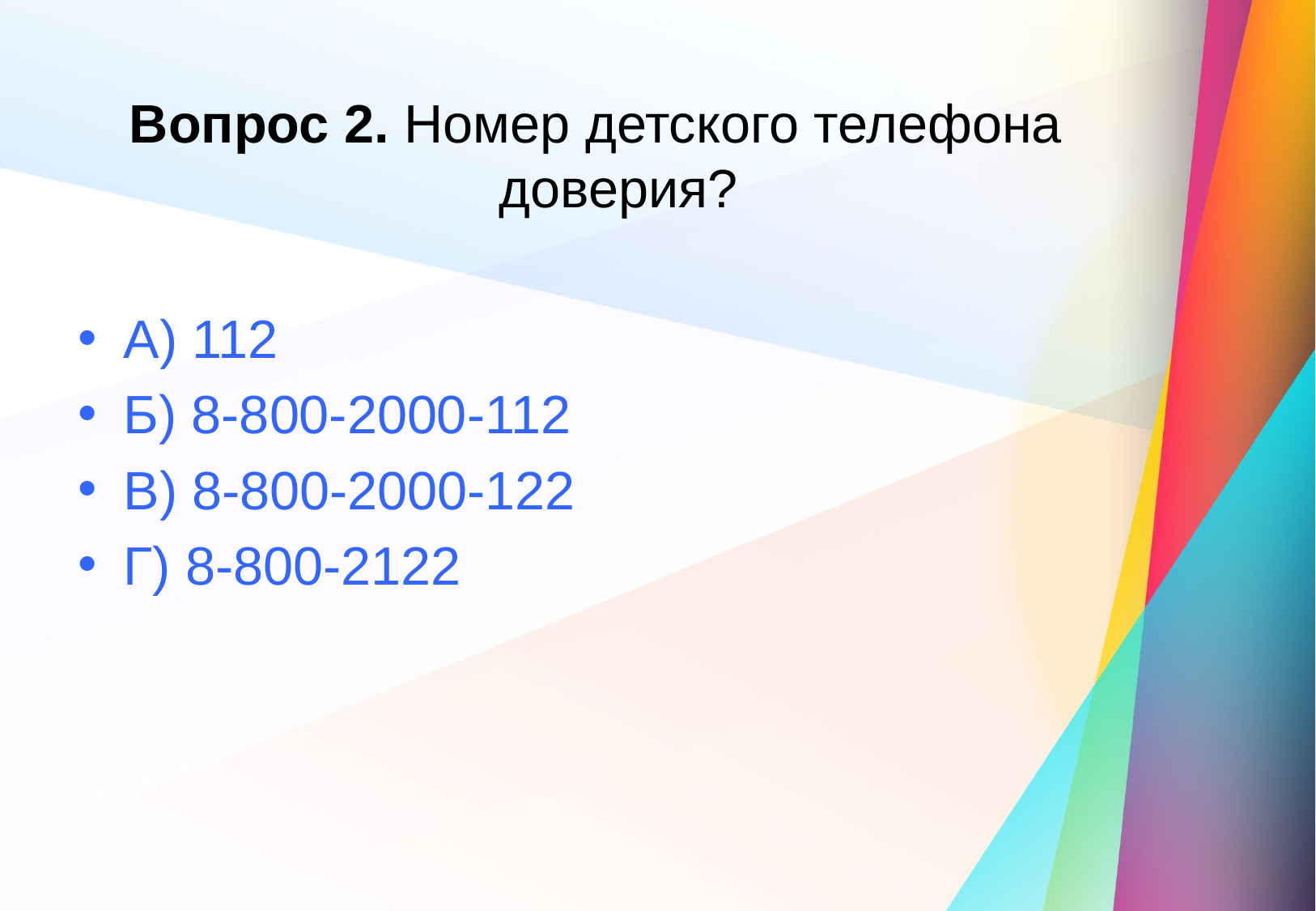

Вопрос 2. Номер детского телефона доверия?

А) 112
Б) 8-800-2000-112
В) 8-800-2000-122
Г) 8-800-2122